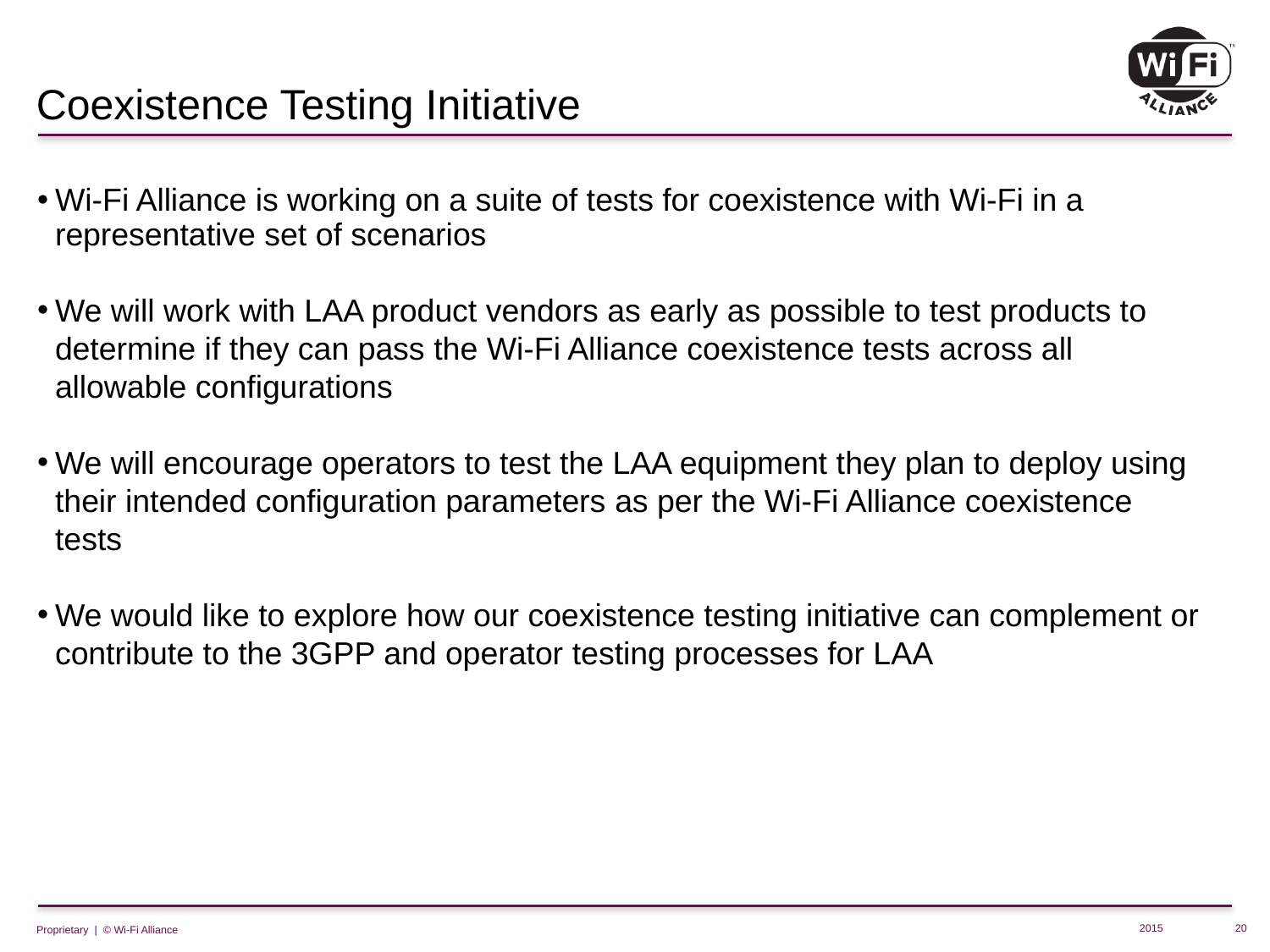

# Coexistence Testing Initiative
Wi-Fi Alliance is working on a suite of tests for coexistence with Wi-Fi in a representative set of scenarios

We will work with LAA product vendors as early as possible to test products to determine if they can pass the Wi-Fi Alliance coexistence tests across all allowable configurations

We will encourage operators to test the LAA equipment they plan to deploy using their intended configuration parameters as per the Wi-Fi Alliance coexistence tests

We would like to explore how our coexistence testing initiative can complement or contribute to the 3GPP and operator testing processes for LAA